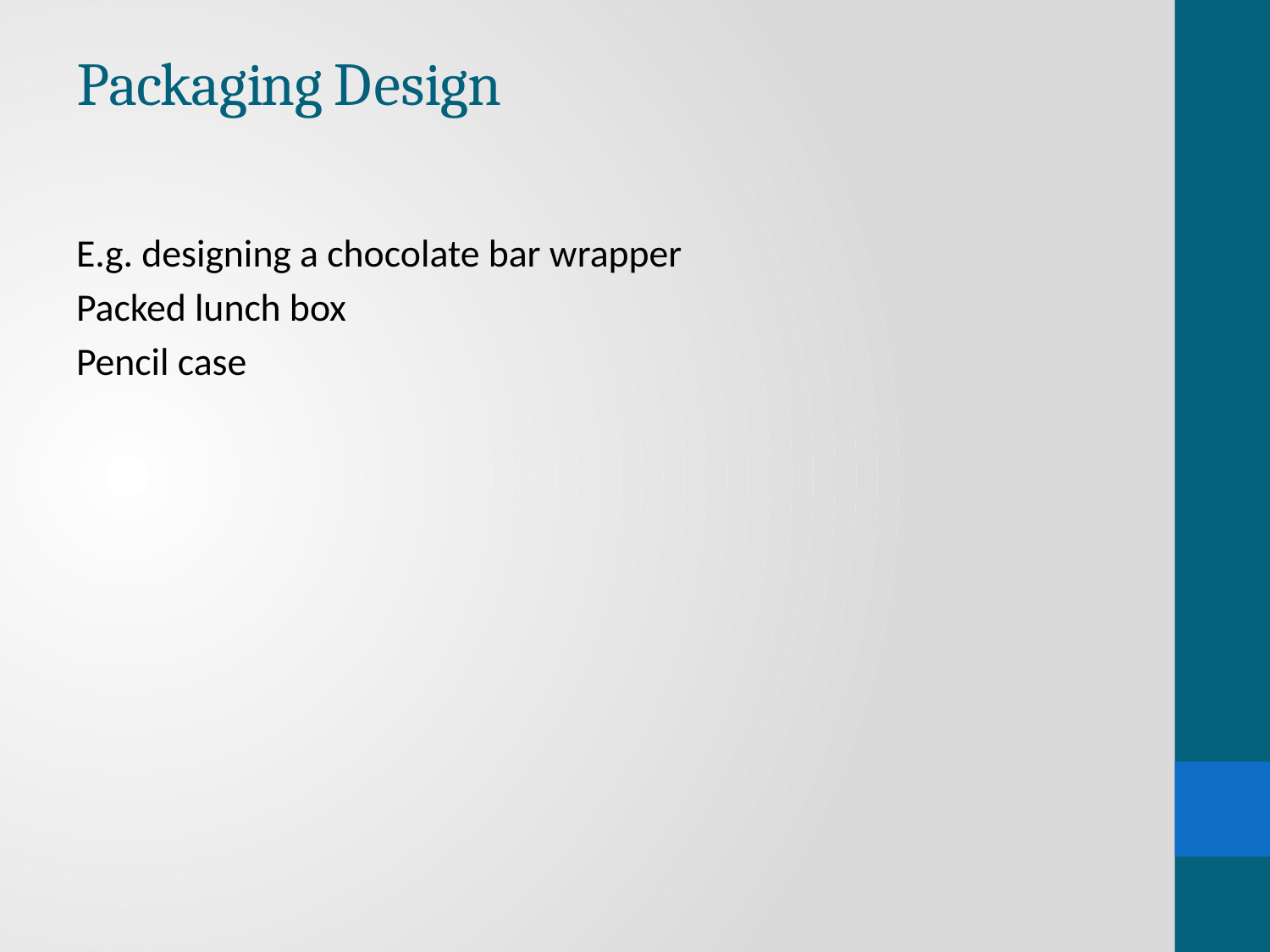

# Packaging Design
E.g. designing a chocolate bar wrapper
Packed lunch box
Pencil case